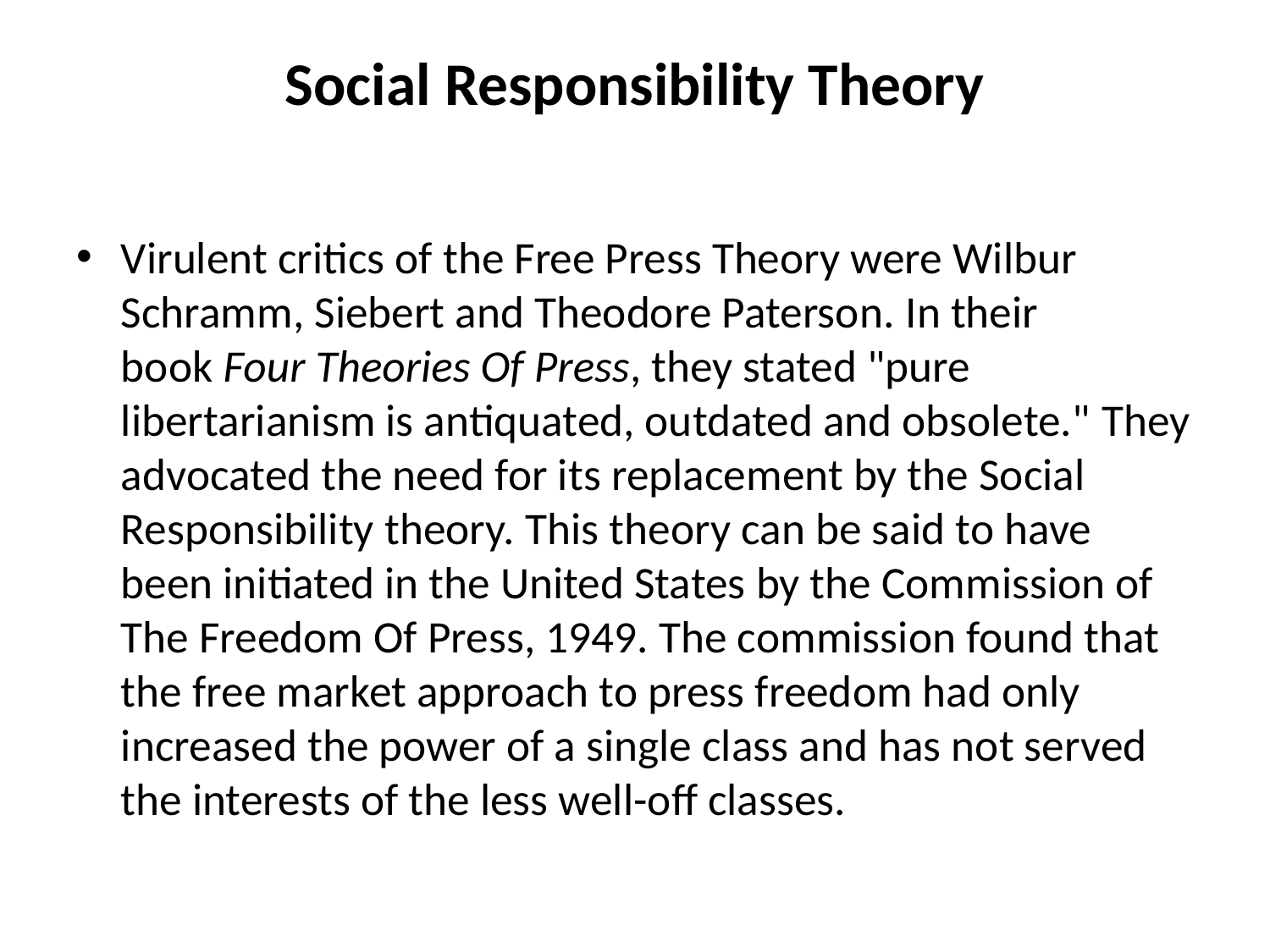

# Social Responsibility Theory
Virulent critics of the Free Press Theory were Wilbur Schramm, Siebert and Theodore Paterson. In their book Four Theories Of Press, they stated "pure libertarianism is antiquated, outdated and obsolete." They advocated the need for its replacement by the Social Responsibility theory. This theory can be said to have been initiated in the United States by the Commission of The Freedom Of Press, 1949. The commission found that the free market approach to press freedom had only increased the power of a single class and has not served the interests of the less well-off classes.